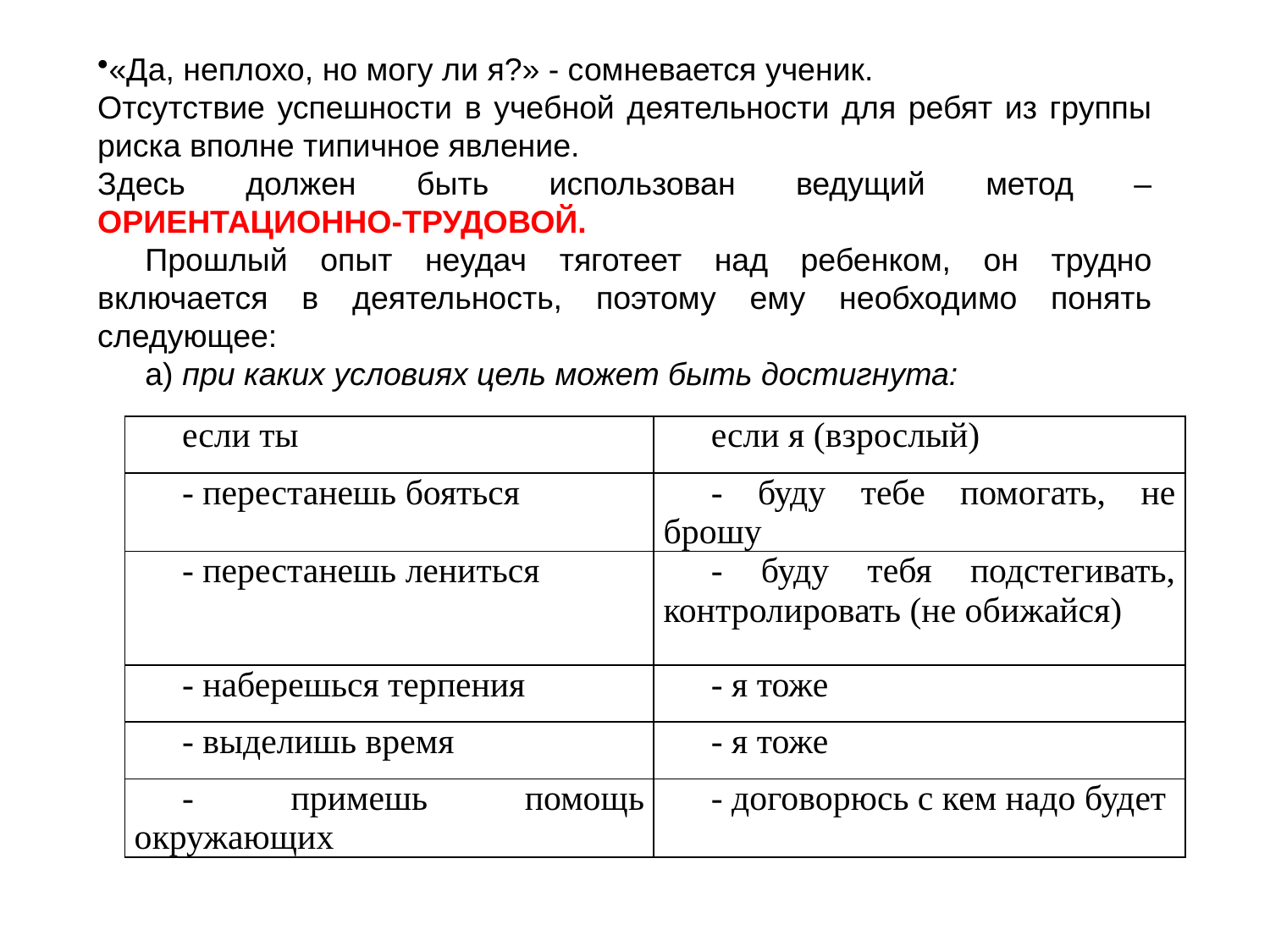

«Да, неплохо, но могу ли я?» - сомневается ученик.
Отсутствие успешности в учебной деятельности для ребят из группы риска вполне типичное явление.
Здесь должен быть использован ведущий метод – ОРИЕНТАЦИОННО-ТРУДОВОЙ.
Прошлый опыт неудач тяготеет над ребенком, он трудно включается в деятельность, поэтому ему необходимо понять следующее:
а) при каких условиях цель может быть достигнута:
| если ты | если я (взрослый) |
| --- | --- |
| - перестанешь бояться | - буду тебе помогать, не брошу |
| - перестанешь лениться | - буду тебя подстегивать, контролировать (не обижайся) |
| - наберешься терпения | - я тоже |
| - выделишь время | - я тоже |
| - примешь помощь окружающих | - договорюсь с кем надо будет |